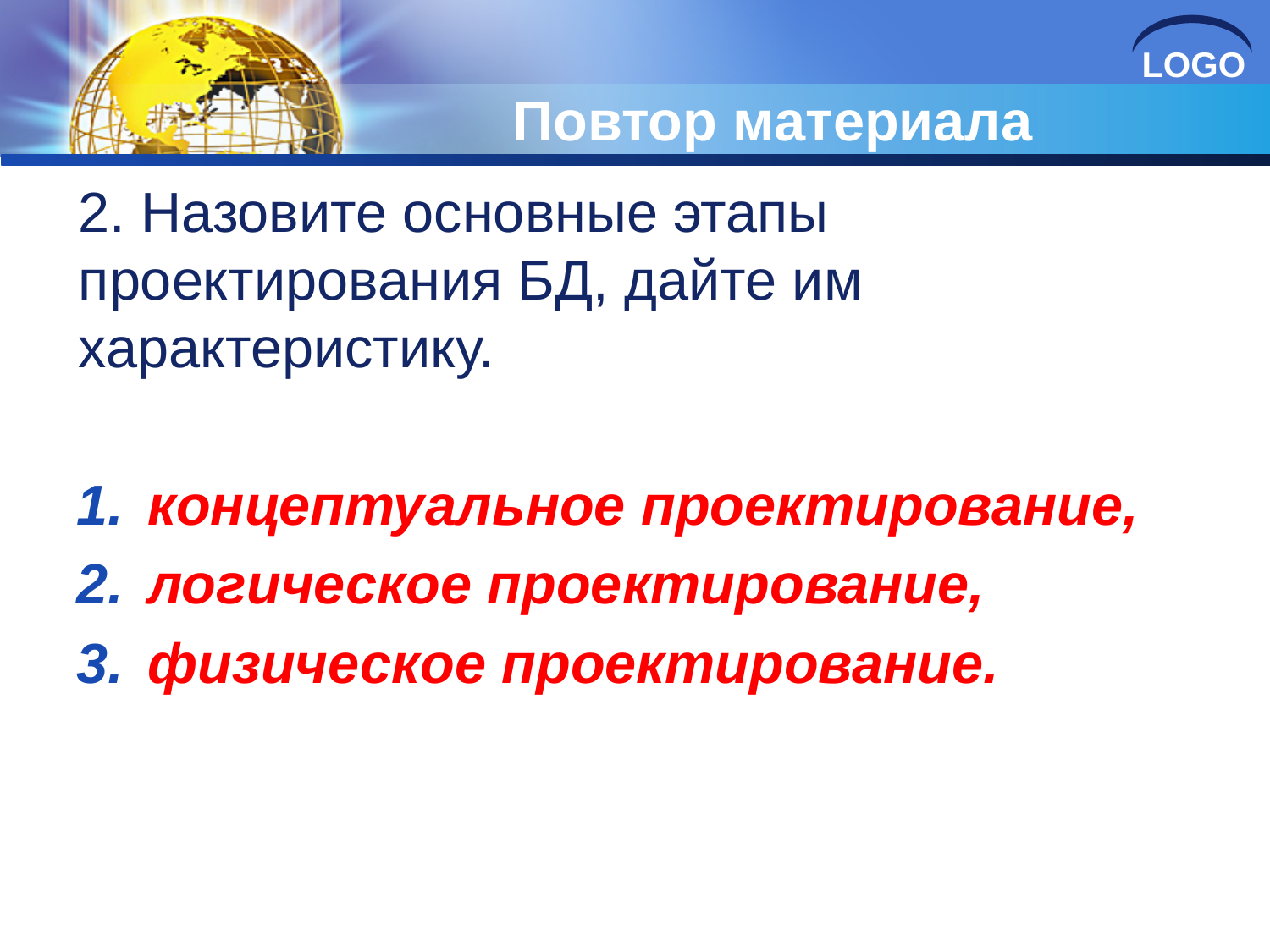

# Повтор материала
2. Назовите основные этапы проектирования БД, дайте им характеристику.

концептуальное проектирование,
логическое проектирование,
физическое проектирование.